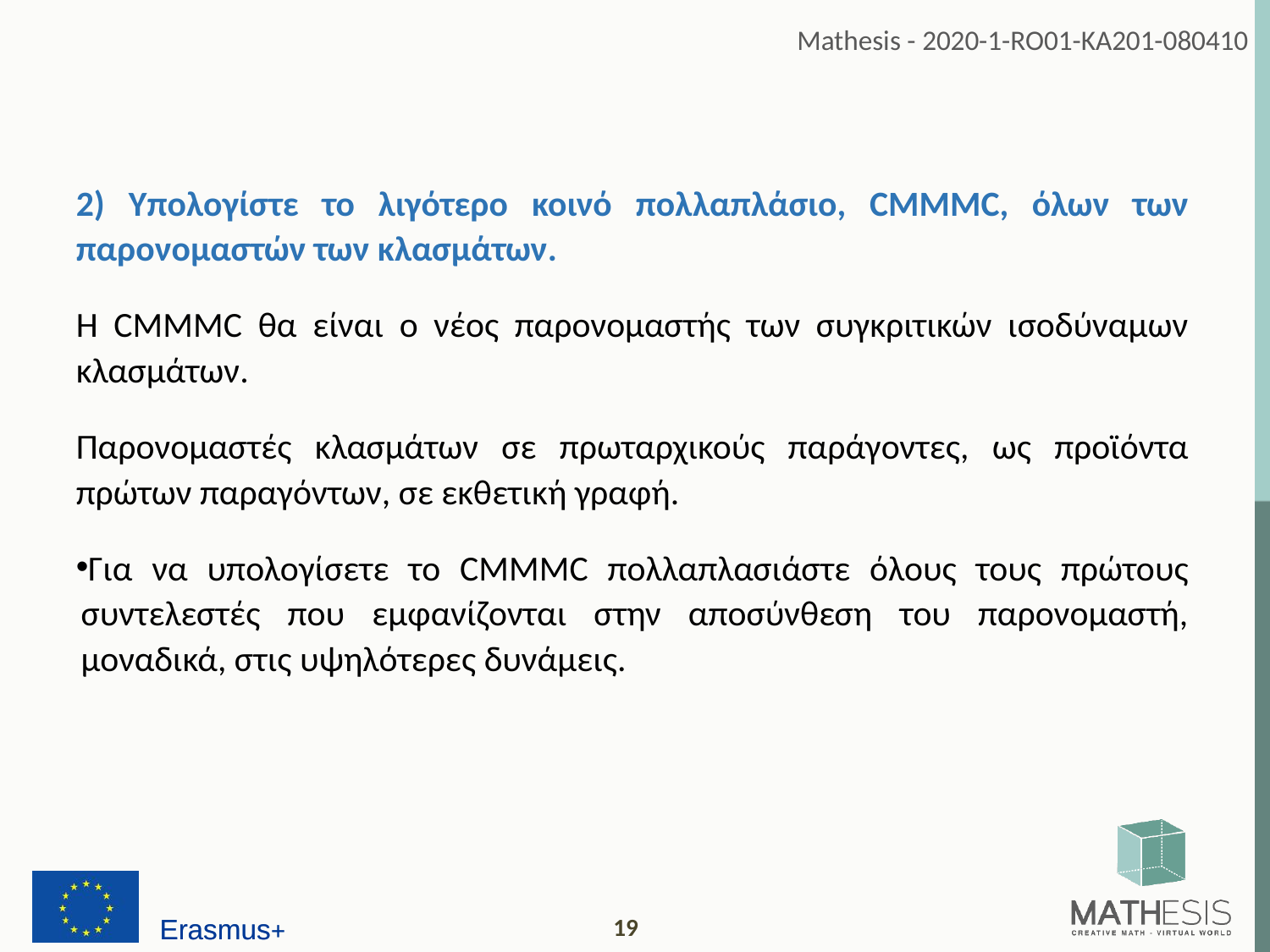

2) Υπολογίστε το λιγότερο κοινό πολλαπλάσιο, CMMMC, όλων των παρονομαστών των κλασμάτων.
Η CMMMC θα είναι ο νέος παρονομαστής των συγκριτικών ισοδύναμων κλασμάτων.
Παρονομαστές κλασμάτων σε πρωταρχικούς παράγοντες, ως προϊόντα πρώτων παραγόντων, σε εκθετική γραφή.
Για να υπολογίσετε το CMMMC πολλαπλασιάστε όλους τους πρώτους συντελεστές που εμφανίζονται στην αποσύνθεση του παρονομαστή, μοναδικά, στις υψηλότερες δυνάμεις.